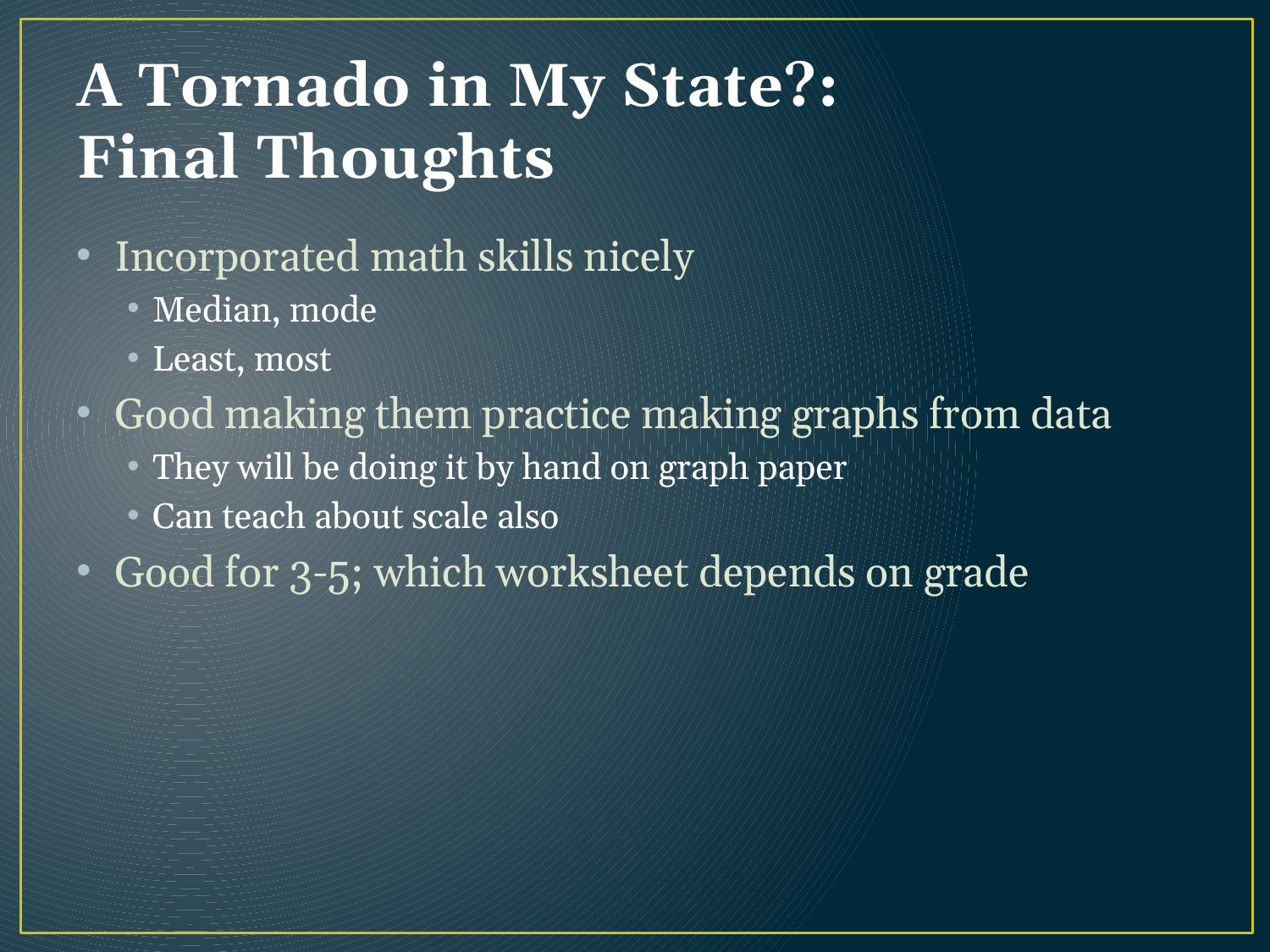

# A Tornado in My State?: Final Thoughts
Incorporated math skills nicely
Median, mode
Least, most
Good making them practice making graphs from data
They will be doing it by hand on graph paper
Can teach about scale also
Good for 3-5; which worksheet depends on grade